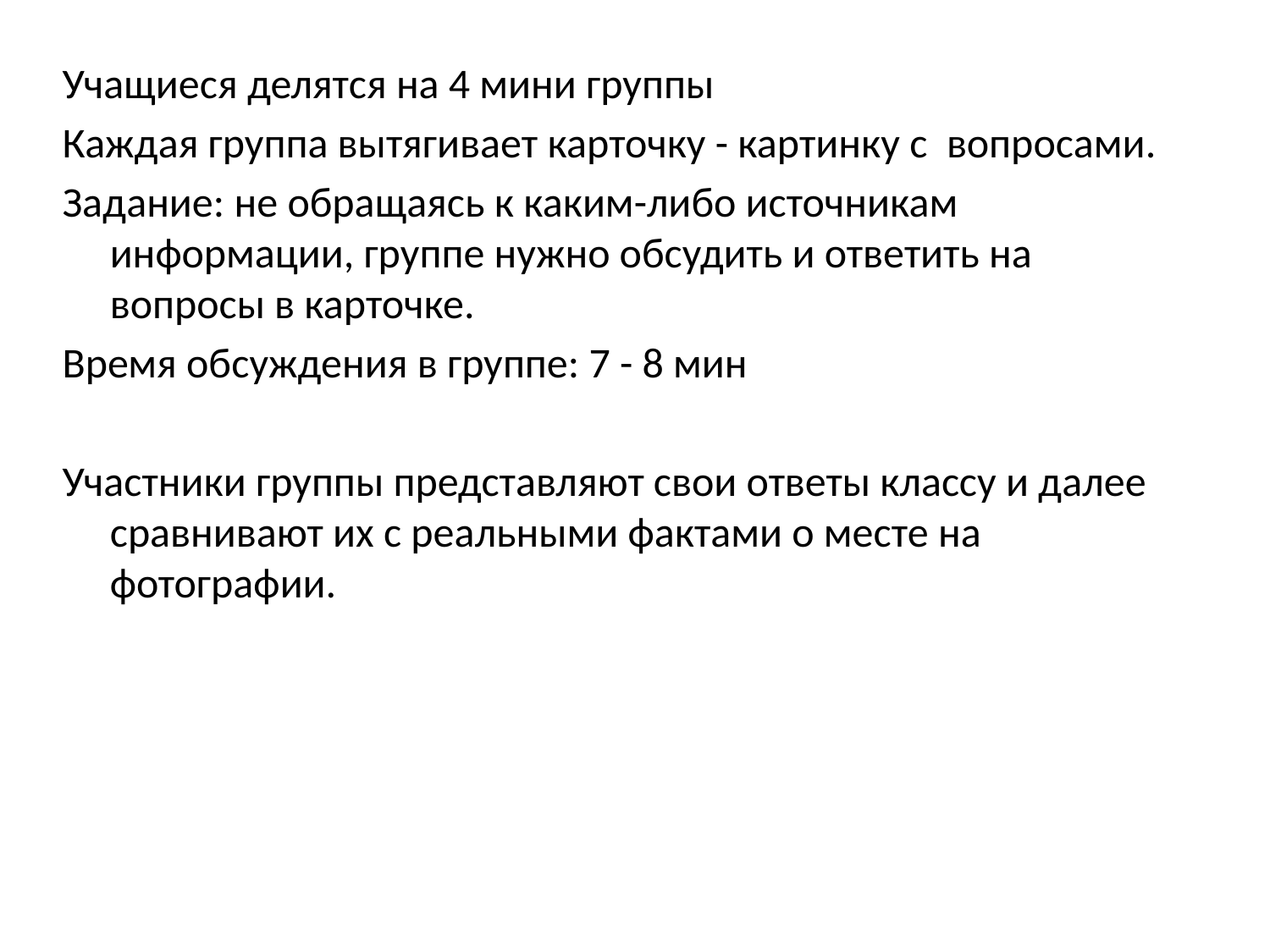

Учащиеся делятся на 4 мини группы
Каждая группа вытягивает карточку - картинку с  вопросами.
Задание: не обращаясь к каким-либо источникам информации, группе нужно обсудить и ответить на вопросы в карточке.
Время обсуждения в группе: 7 - 8 мин

Участники группы представляют свои ответы классу и далее сравнивают их с реальными фактами о месте на фотографии.